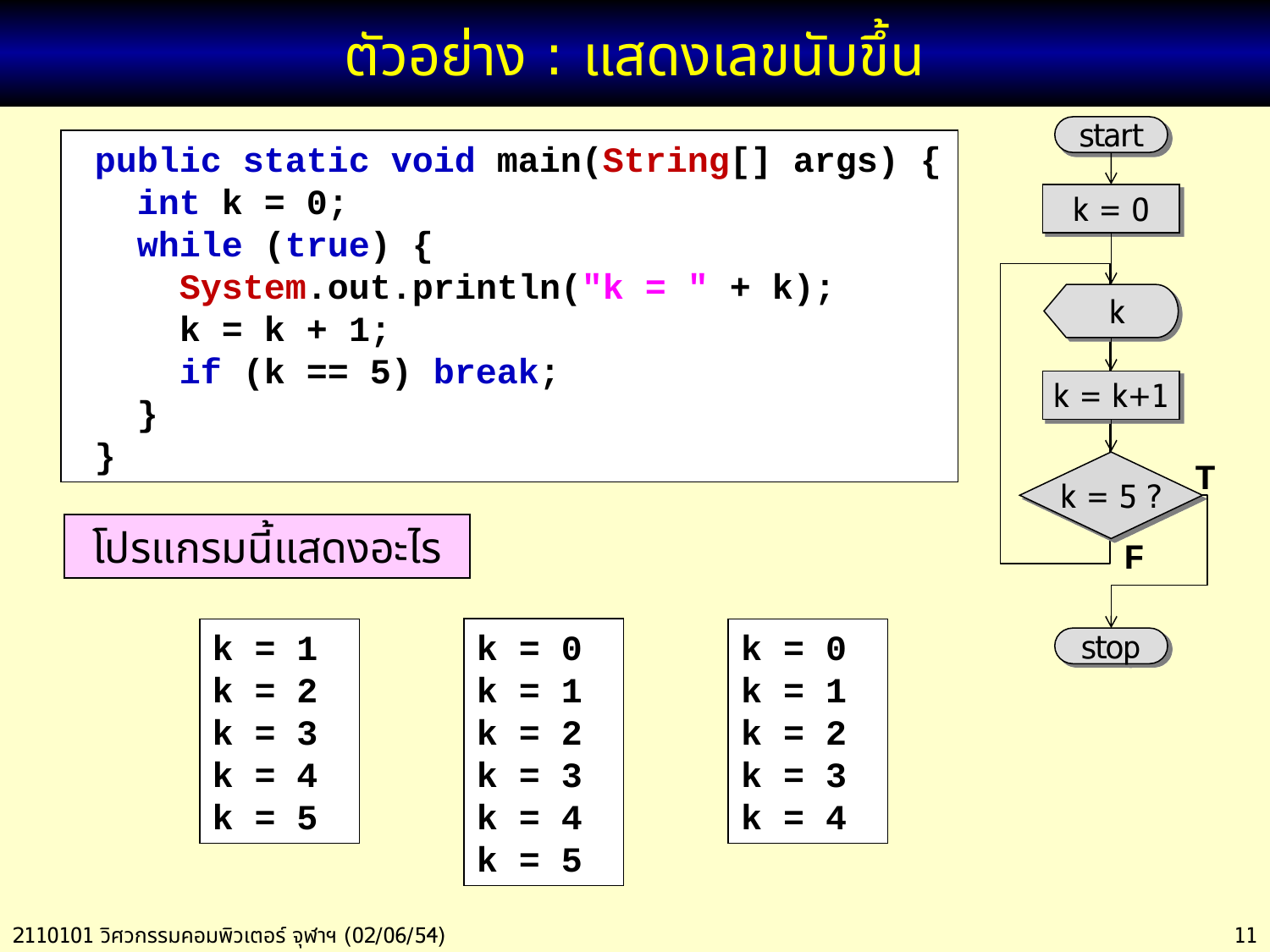

# ตัวอย่าง : แสดงเลขนับขึ้น
start
k = 0

k
k = k+1
T
k = 5 ?
F
stop
 public static void main(String[] args) {
   int k = 0;
   while (true) {
     System.out.println("k = " + k);
     k = k + 1;
     if (k == 5) break;
   }
 }
โปรแกรมนี้แสดงอะไร
k = 1
k = 2
k = 3
k = 4
k = 5
k = 0
k = 1
k = 2
k = 3
k = 4
k = 5
k = 0
k = 1
k = 2
k = 3
k = 4